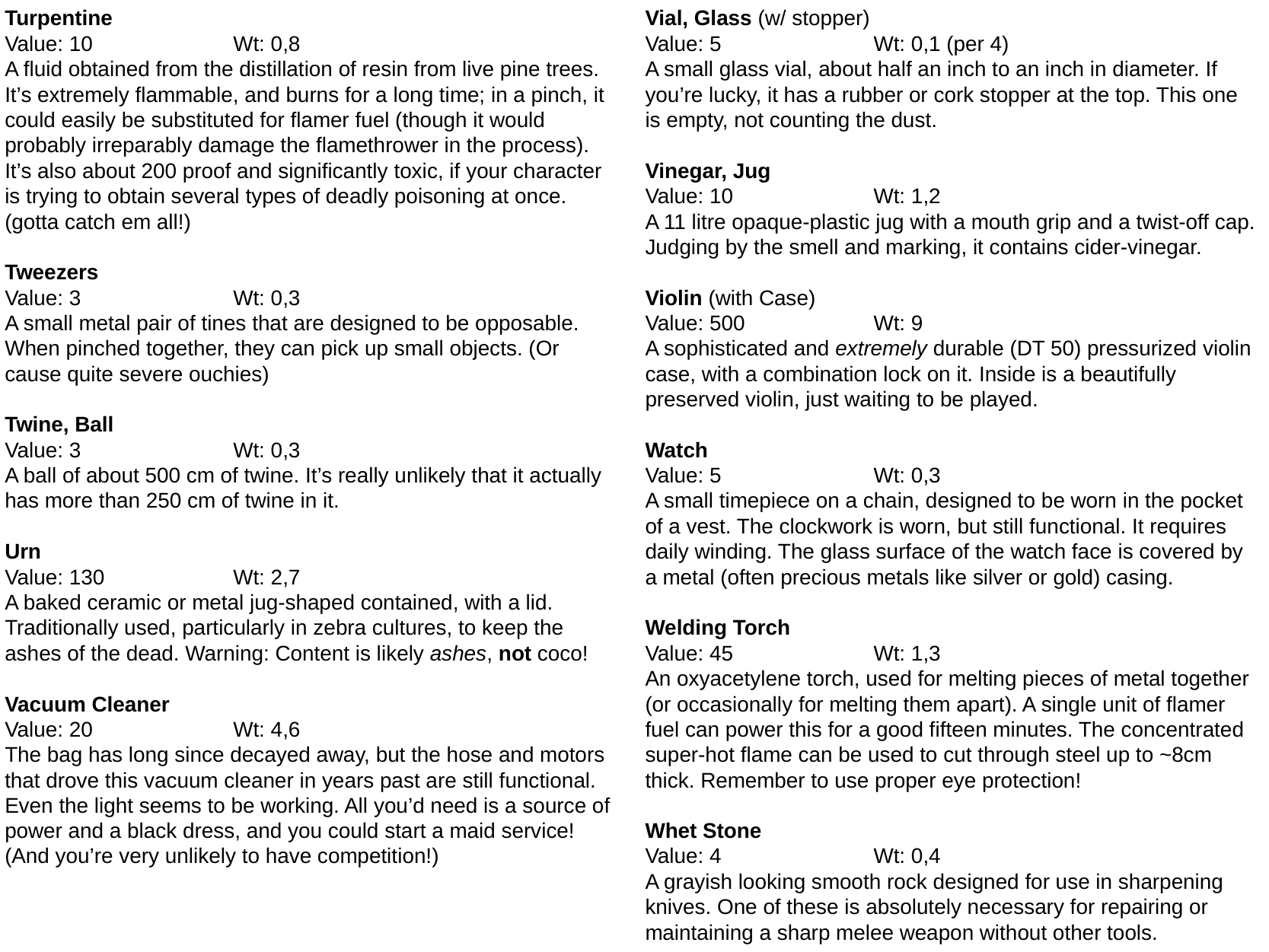

Turpentine
Value: 10		Wt: 0,8
A fluid obtained from the distillation of resin from live pine trees. It’s extremely flammable, and burns for a long time; in a pinch, it could easily be substituted for flamer fuel (though it would probably irreparably damage the flamethrower in the process). It’s also about 200 proof and significantly toxic, if your character is trying to obtain several types of deadly poisoning at once. (gotta catch em all!)

Tweezers
Value: 3		Wt: 0,3
A small metal pair of tines that are designed to be opposable. When pinched together, they can pick up small objects. (Or cause quite severe ouchies)

Twine, Ball
Value: 3		Wt: 0,3
A ball of about 500 cm of twine. It’s really unlikely that it actually has more than 250 cm of twine in it.

Urn
Value: 130		Wt: 2,7
A baked ceramic or metal jug-shaped contained, with a lid. Traditionally used, particularly in zebra cultures, to keep the ashes of the dead. Warning: Content is likely ashes, not coco!

Vacuum Cleaner
Value: 20		Wt: 4,6
The bag has long since decayed away, but the hose and motors that drove this vacuum cleaner in years past are still functional. Even the light seems to be working. All you’d need is a source of power and a black dress, and you could start a maid service! (And you’re very unlikely to have competition!)

Vial, Glass (w/ stopper)
Value: 5		Wt: 0,1 (per 4)
A small glass vial, about half an inch to an inch in diameter. If you’re lucky, it has a rubber or cork stopper at the top. This one is empty, not counting the dust.

Vinegar, Jug
Value: 10		Wt: 1,2
A 11 litre opaque-plastic jug with a mouth grip and a twist-off cap. Judging by the smell and marking, it contains cider-vinegar.

Violin (with Case)
Value: 500		Wt: 9
A sophisticated and extremely durable (DT 50) pressurized violin case, with a combination lock on it. Inside is a beautifully preserved violin, just waiting to be played.

Watch
Value: 5		Wt: 0,3
A small timepiece on a chain, designed to be worn in the pocket of a vest. The clockwork is worn, but still functional. It requires daily winding. The glass surface of the watch face is covered by a metal (often precious metals like silver or gold) casing.

Welding Torch
Value: 45		Wt: 1,3
An oxyacetylene torch, used for melting pieces of metal together (or occasionally for melting them apart). A single unit of flamer fuel can power this for a good fifteen minutes. The concentrated super-hot flame can be used to cut through steel up to ~8cm thick. Remember to use proper eye protection!

Whet Stone
Value: 4		Wt: 0,4
A grayish looking smooth rock designed for use in sharpening knives. One of these is absolutely necessary for repairing or maintaining a sharp melee weapon without other tools.